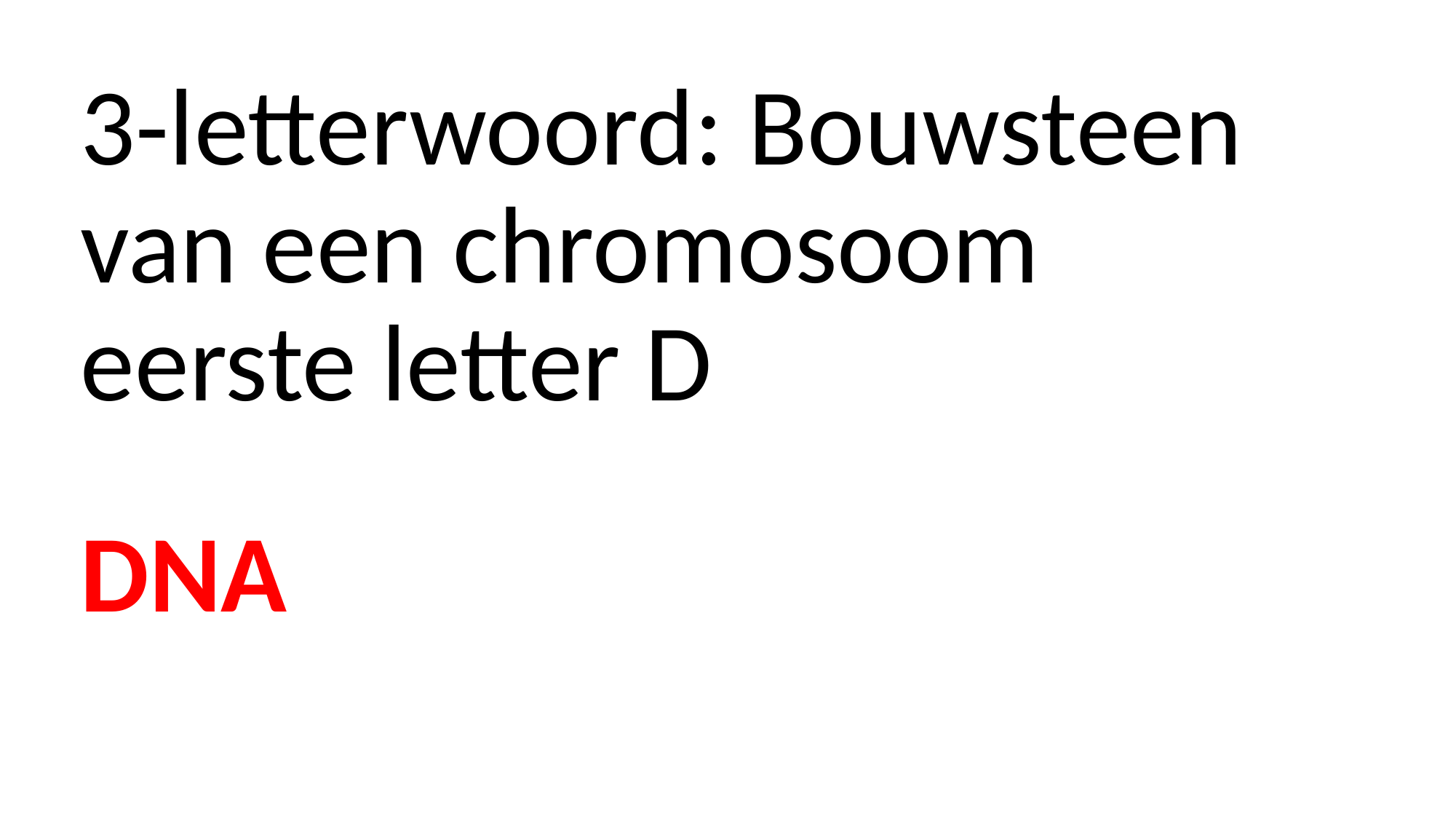

# 3-letterwoord: Bouwsteen van een chromosoom eerste letter D
DNA